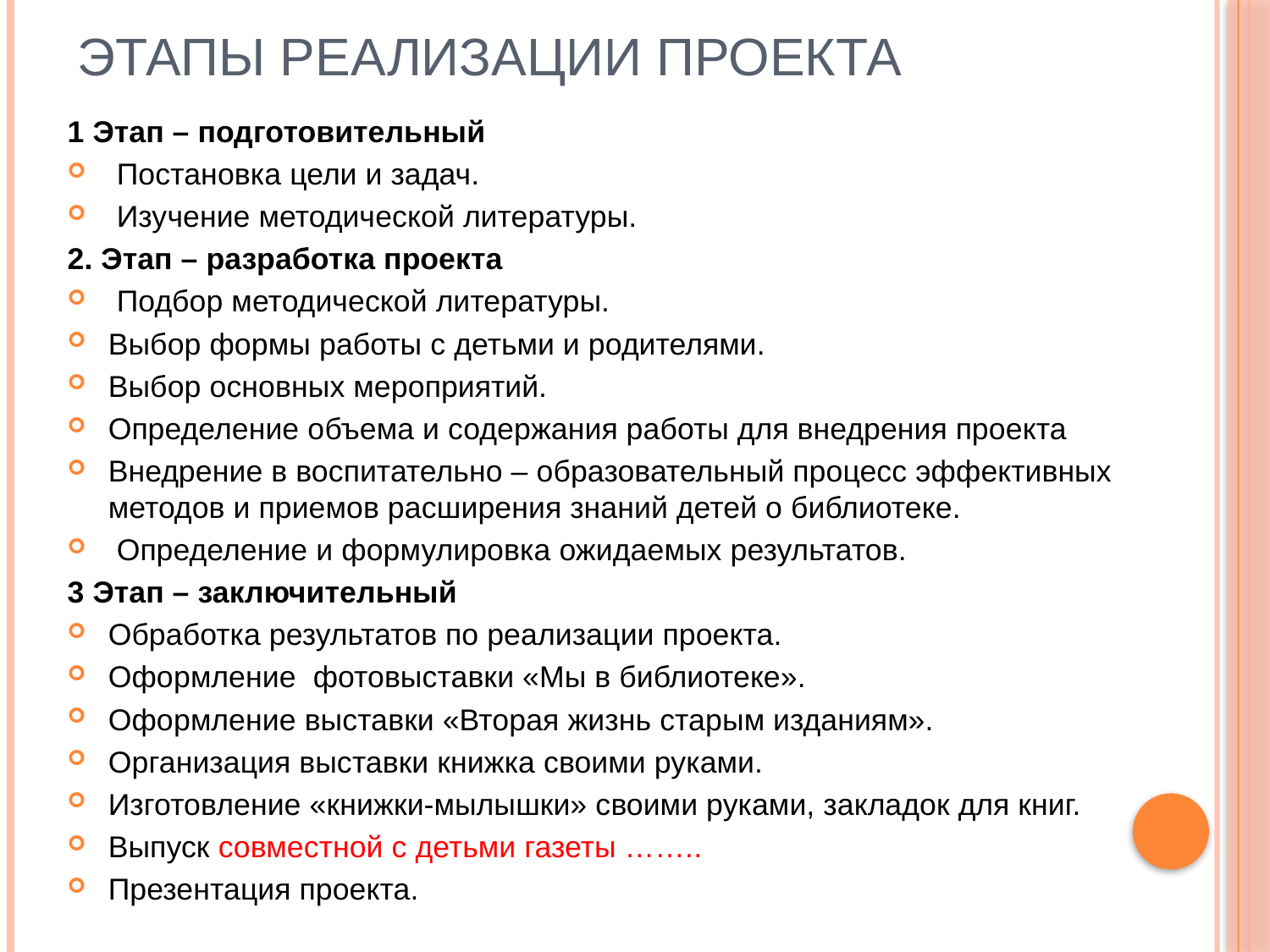

# Этапы реализации проекта
1 Этап – подготовительный
 Постановка цели и задач.
 Изучение методической литературы.
2. Этап – разработка проекта
 Подбор методической литературы.
Выбор формы работы с детьми и родителями.
Выбор основных мероприятий.
Определение объема и содержания работы для внедрения проекта
Внедрение в воспитательно – образовательный процесс эффективных методов и приемов расширения знаний детей о библиотеке.
 Определение и формулировка ожидаемых результатов.
3 Этап – заключительный
Обработка результатов по реализации проекта.
Оформление  фотовыставки «Мы в библиотеке».
Оформление выставки «Вторая жизнь старым изданиям».
Организация выставки книжка своими руками.
Изготовление «книжки-мылышки» своими руками, закладок для книг.
Выпуск совместной с детьми газеты ……..
Презентация проекта.